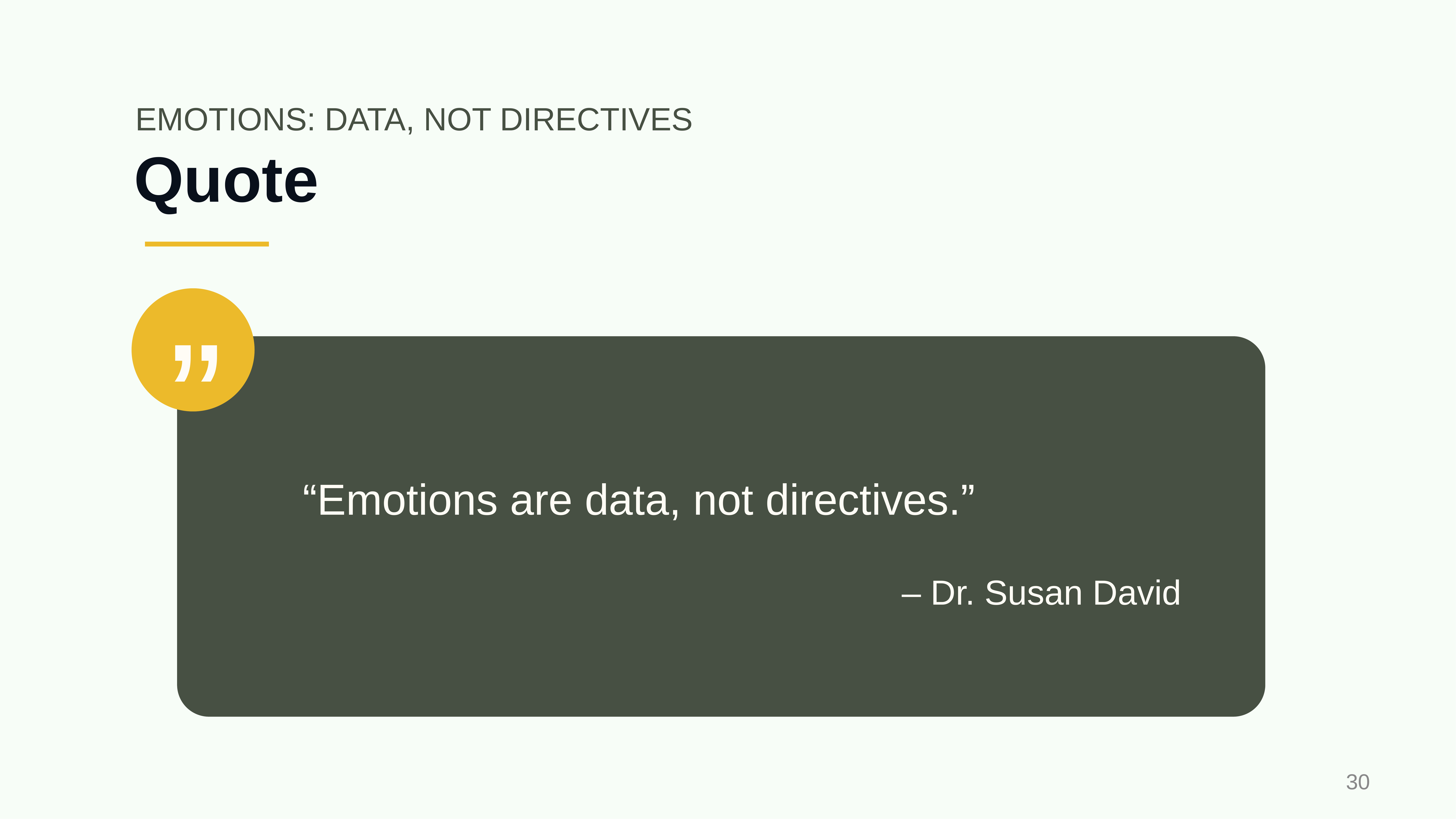

EMOTIONS: DATA, NOT DIRECTIVES
# Quote

”

“Emotions are data, not directives.”
– Dr. Susan David
30